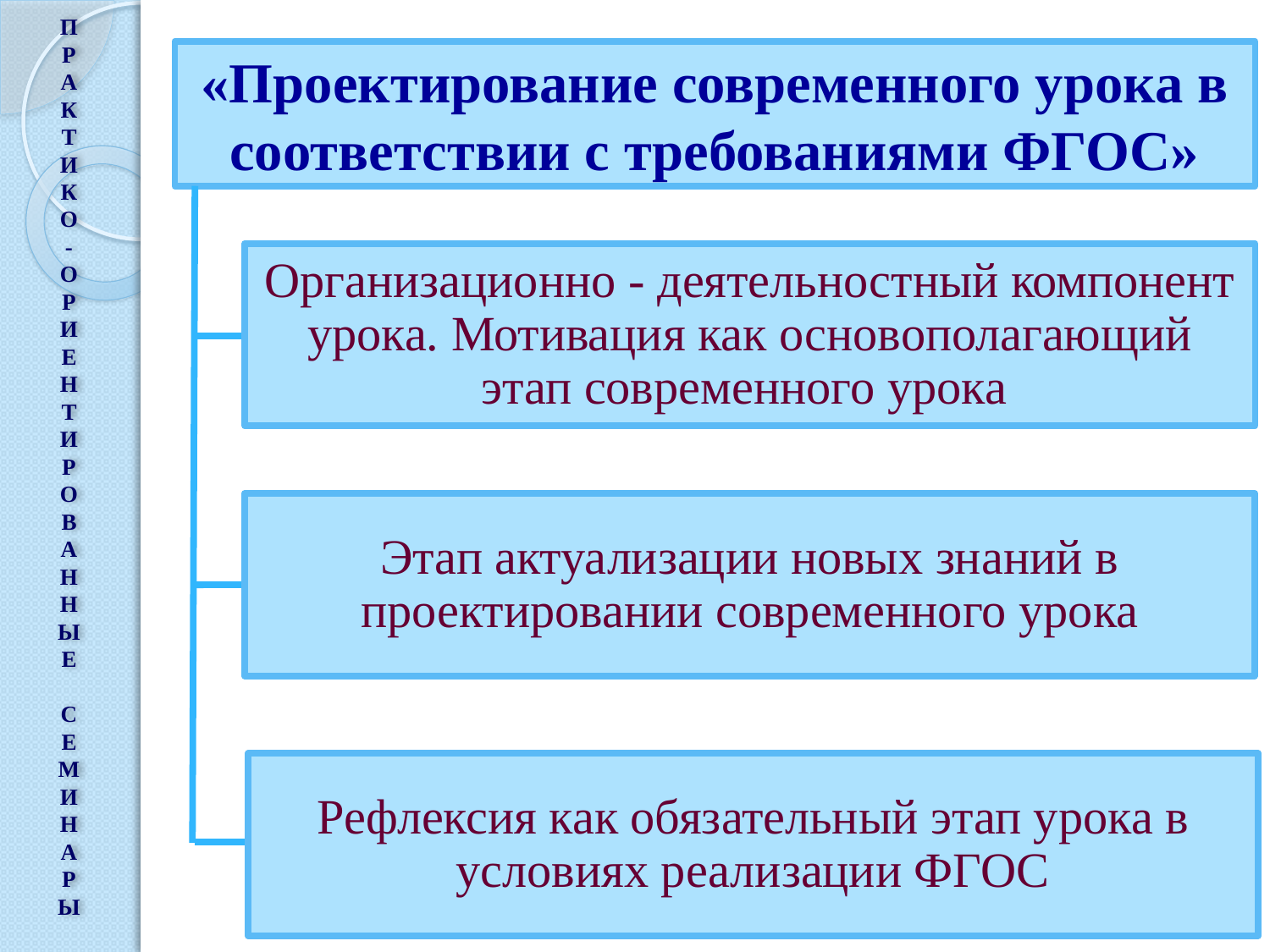

П
Р
А
К
Т
И
К
О
-
О
Р
И
Е
Н
Т
И
Р
О
В
А
Н
Н
Ы
Е

С
Е
М
И
Н
А
Р
Ы
«Проектирование современного урока в соответствии с требованиями ФГОС»
Организационно - деятельностный компонент урока. Мотивация как основополагающий этап современного урока
Этап актуализации новых знаний в проектировании современного урока
Рефлексия как обязательный этап урока в условиях реализации ФГОС
12